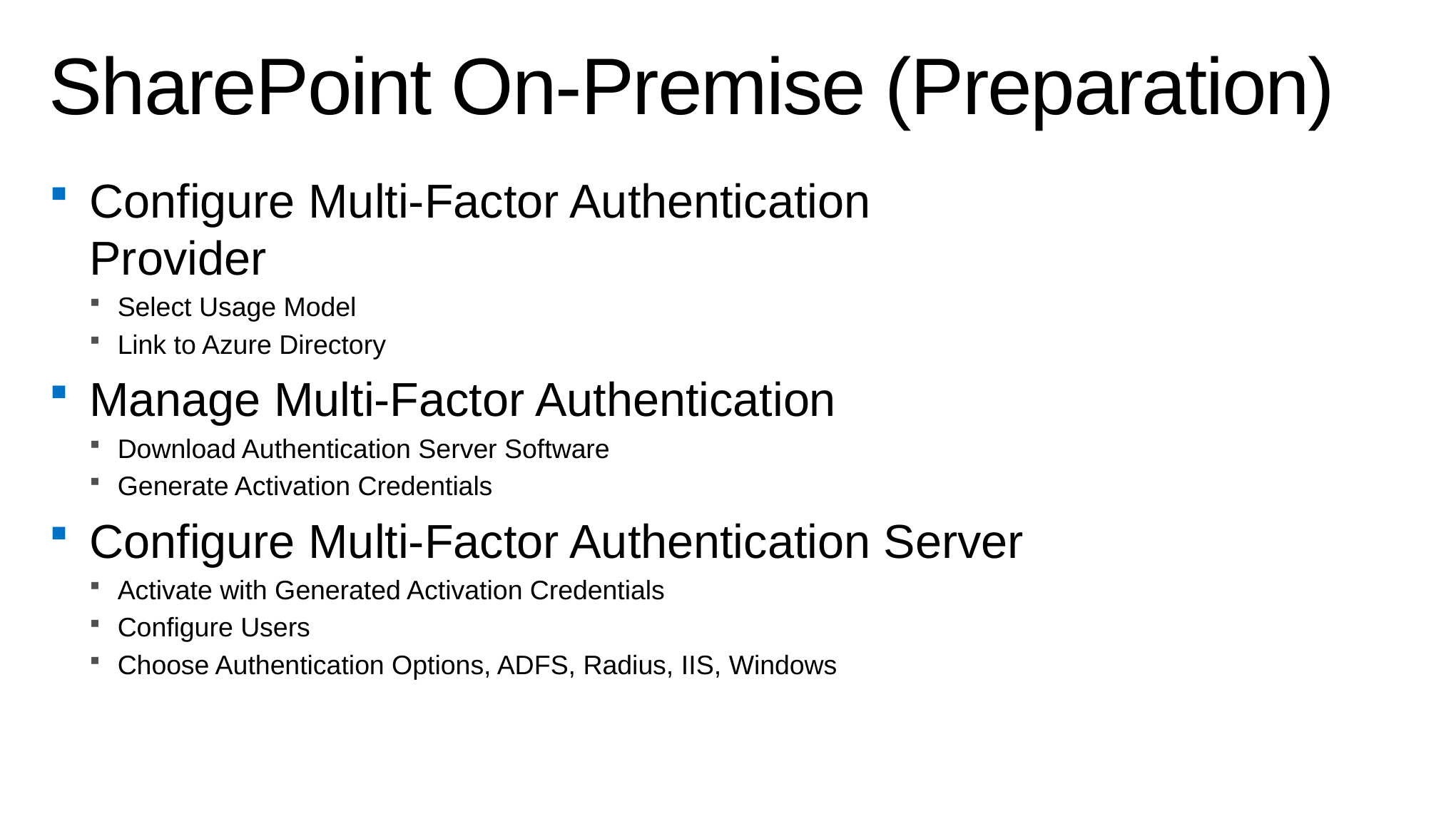

# SharePoint On-Premise (Preparation)
Configure Multi-Factor Authentication Provider
Select Usage Model
Link to Azure Directory
Manage Multi-Factor Authentication
Download Authentication Server Software
Generate Activation Credentials
Configure Multi-Factor Authentication Server
Activate with Generated Activation Credentials
Configure Users
Choose Authentication Options, ADFS, Radius, IIS, Windows